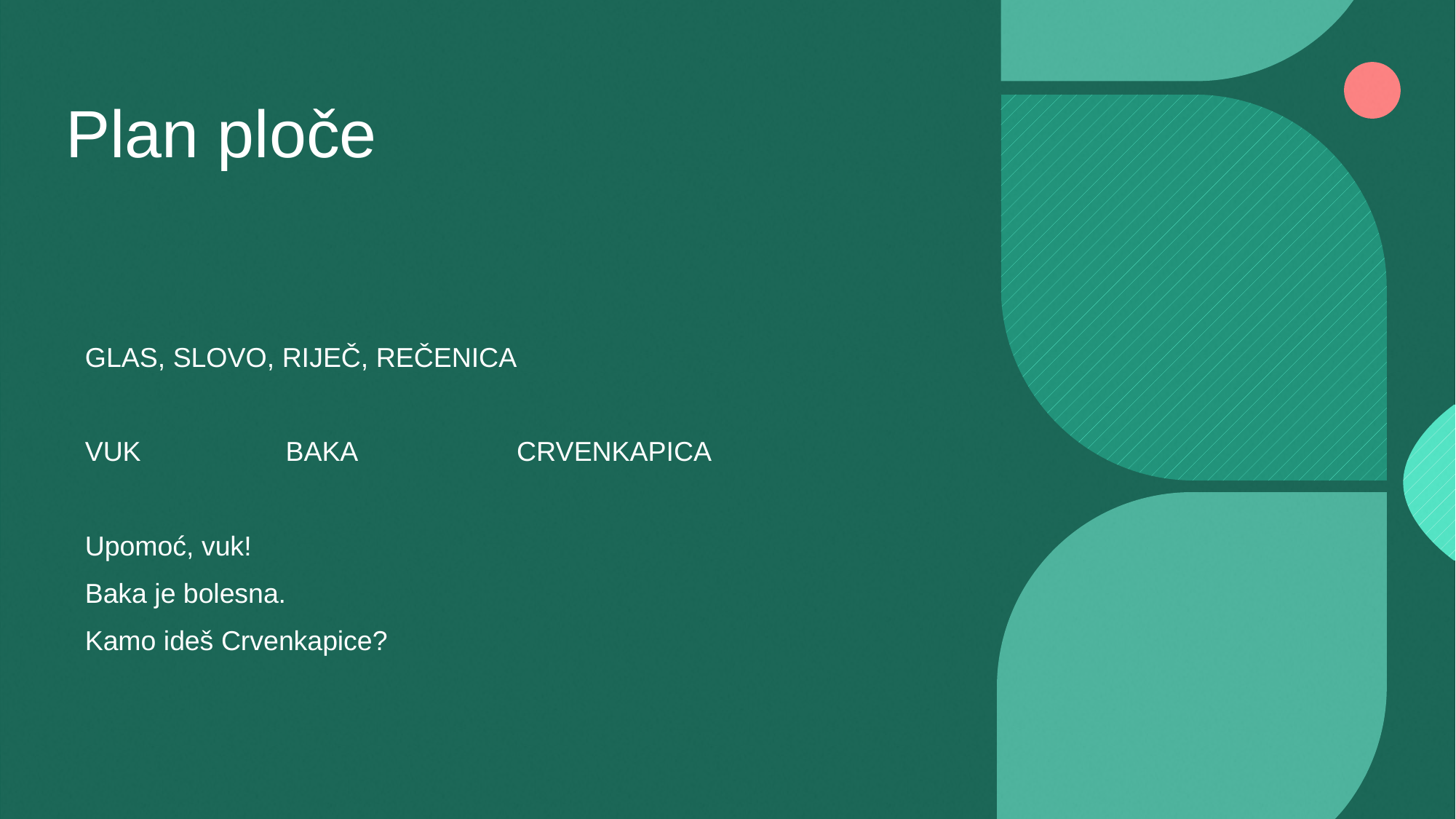

# Plan ploče

GLAS, SLOVO, RIJEČ, REČENICA

VUK                   BAKA                     CRVENKAPICA

Upomoć, vuk!
Baka je bolesna.
Kamo ideš Crvenkapice?